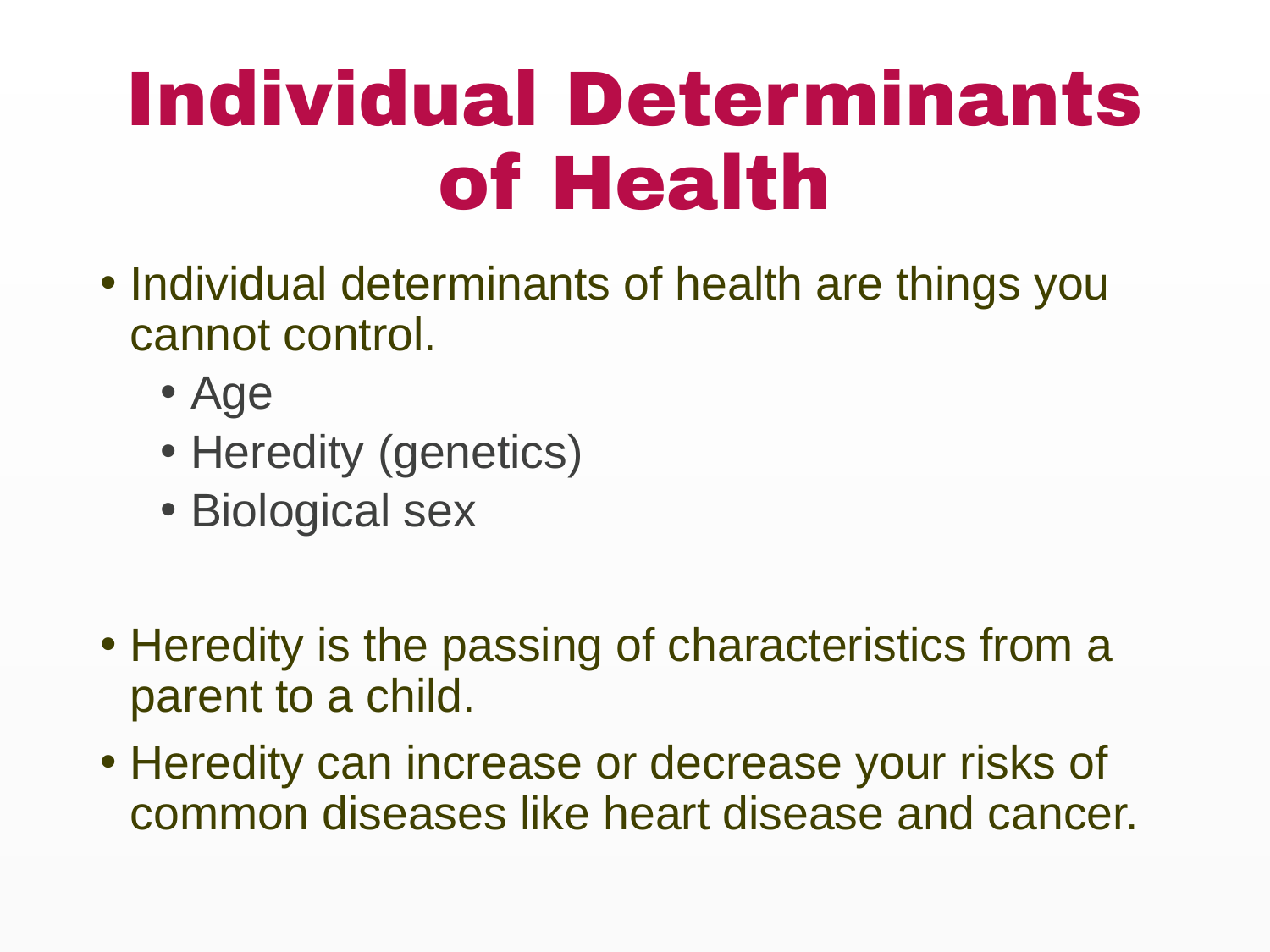

# Individual Determinants of Health
Individual determinants of health are things you cannot control.
Age
Heredity (genetics)
Biological sex

Heredity is the passing of characteristics from a parent to a child.
Heredity can increase or decrease your risks of common diseases like heart disease and cancer.